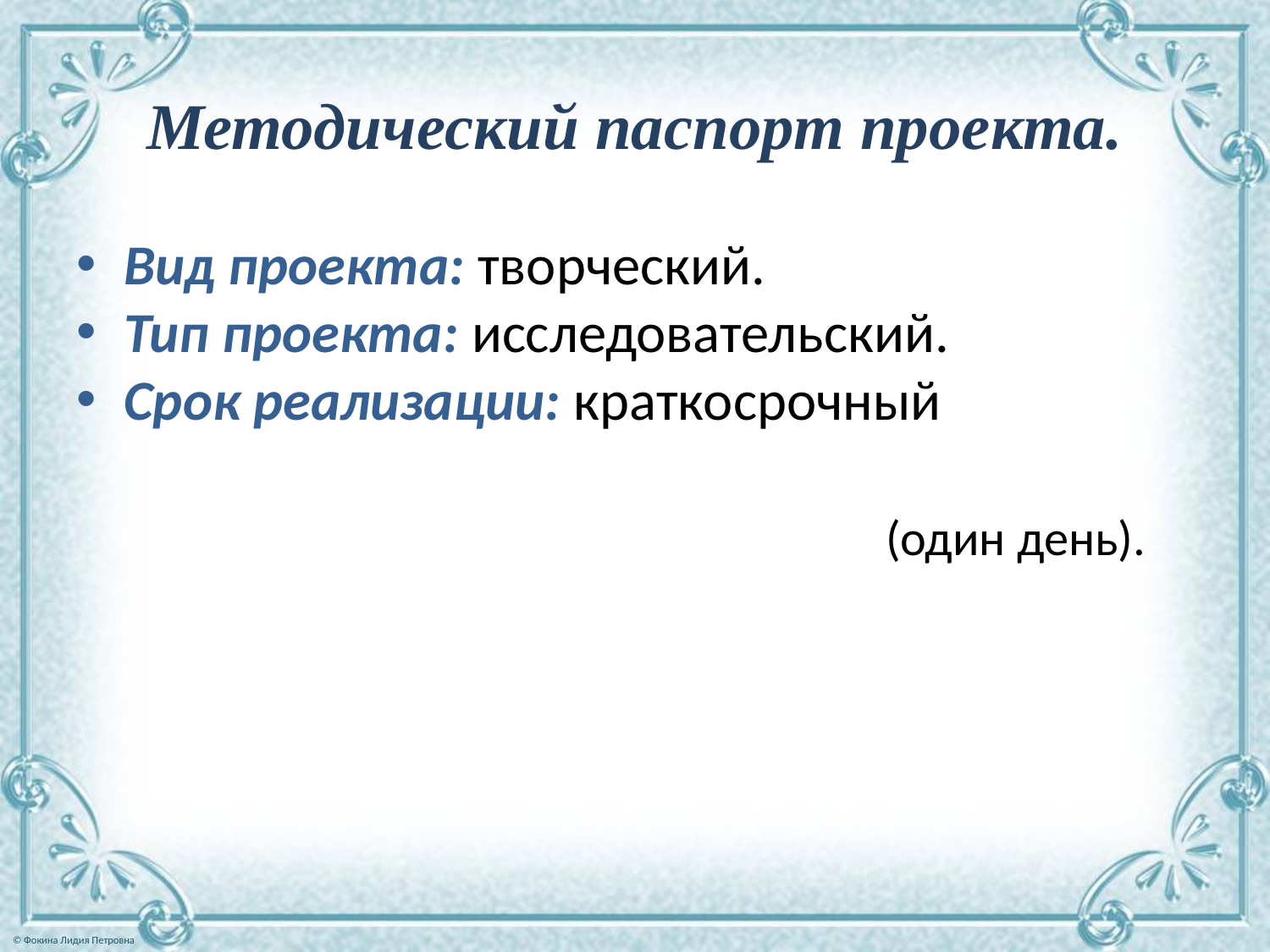

# Методический паспорт проекта.
Вид проекта: творческий.
Тип проекта: исследовательский.
Срок реализации: краткосрочный                                                                                                      						(один день).